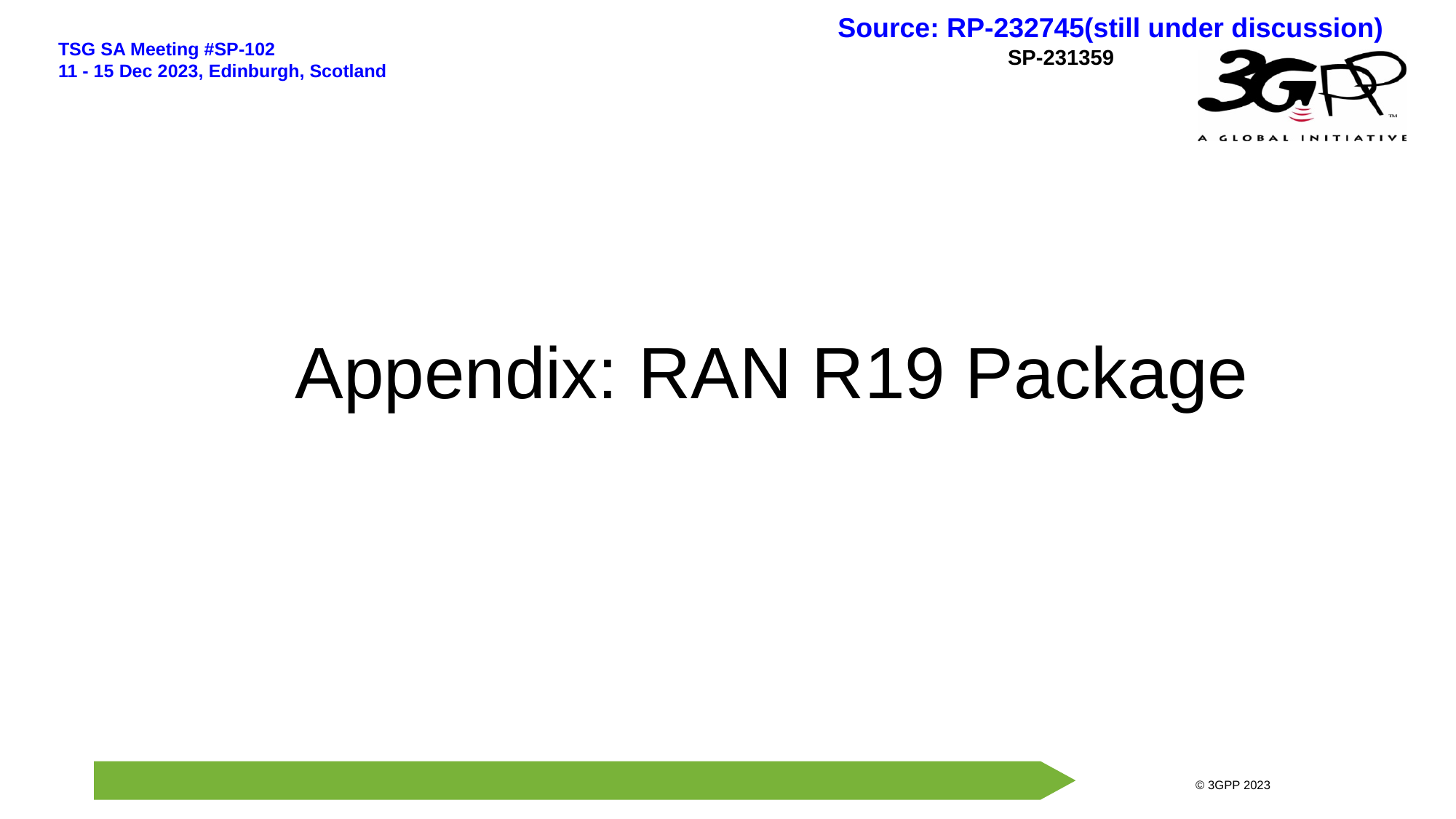

Source: RP-232745(still under discussion)
Appendix: RAN R19 Package